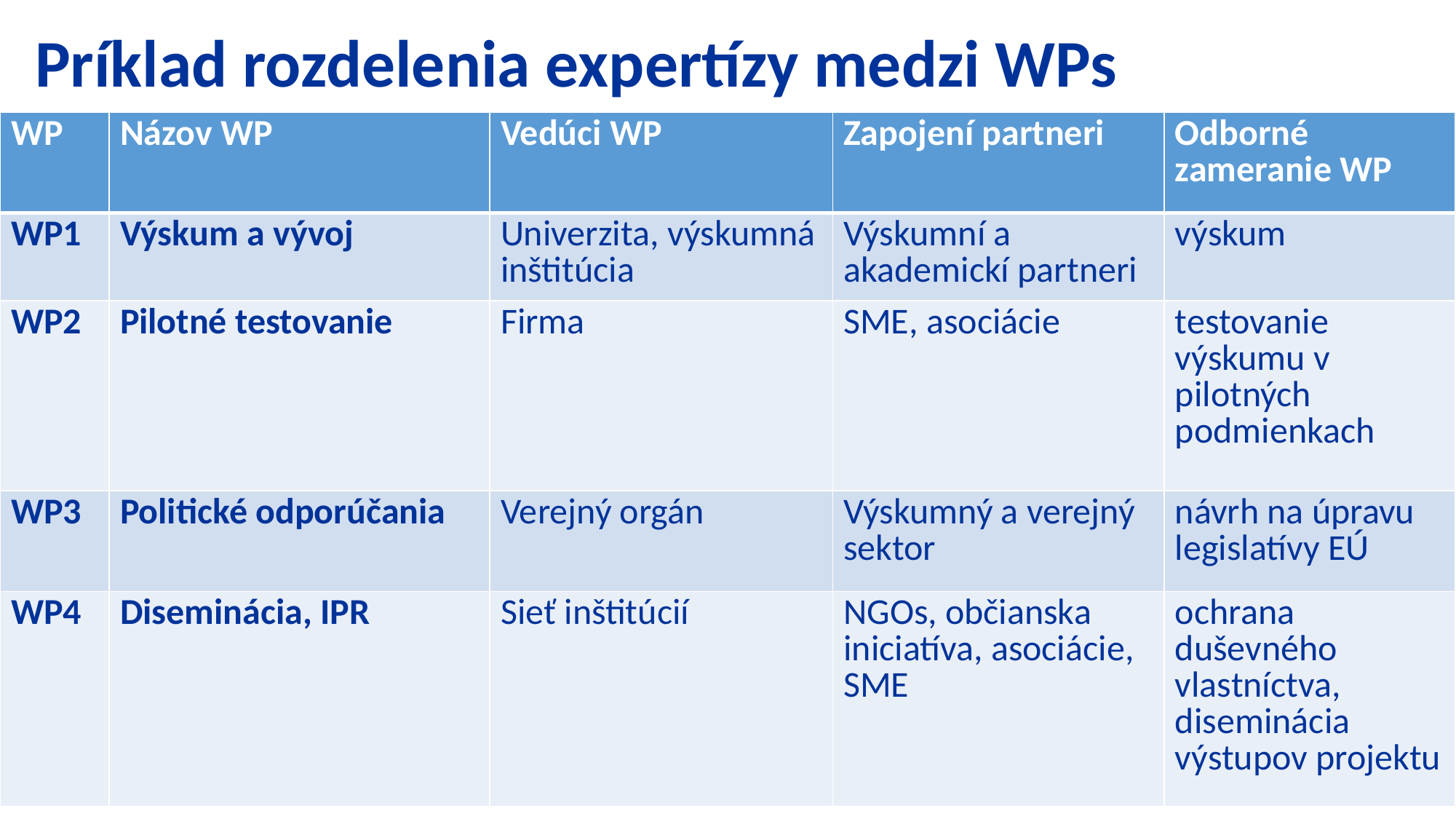

Príklad rozdelenia expertízy medzi WPs
| WP | Názov WP | Vedúci WP | Zapojení partneri | Odborné zameranie WP |
| --- | --- | --- | --- | --- |
| WP1 | Výskum a vývoj | Univerzita, výskumná inštitúcia | Výskumní a akademickí partneri | výskum |
| WP2 | Pilotné testovanie | Firma | SME, asociácie | testovanie výskumu v pilotných podmienkach |
| WP3 | Politické odporúčania | Verejný orgán | Výskumný a verejný sektor | návrh na úpravu legislatívy EÚ |
| WP4 | Diseminácia, IPR | Sieť inštitúcií | NGOs, občianska iniciatíva, asociácie, SME | ochrana duševného vlastníctva, diseminácia výstupov projektu |